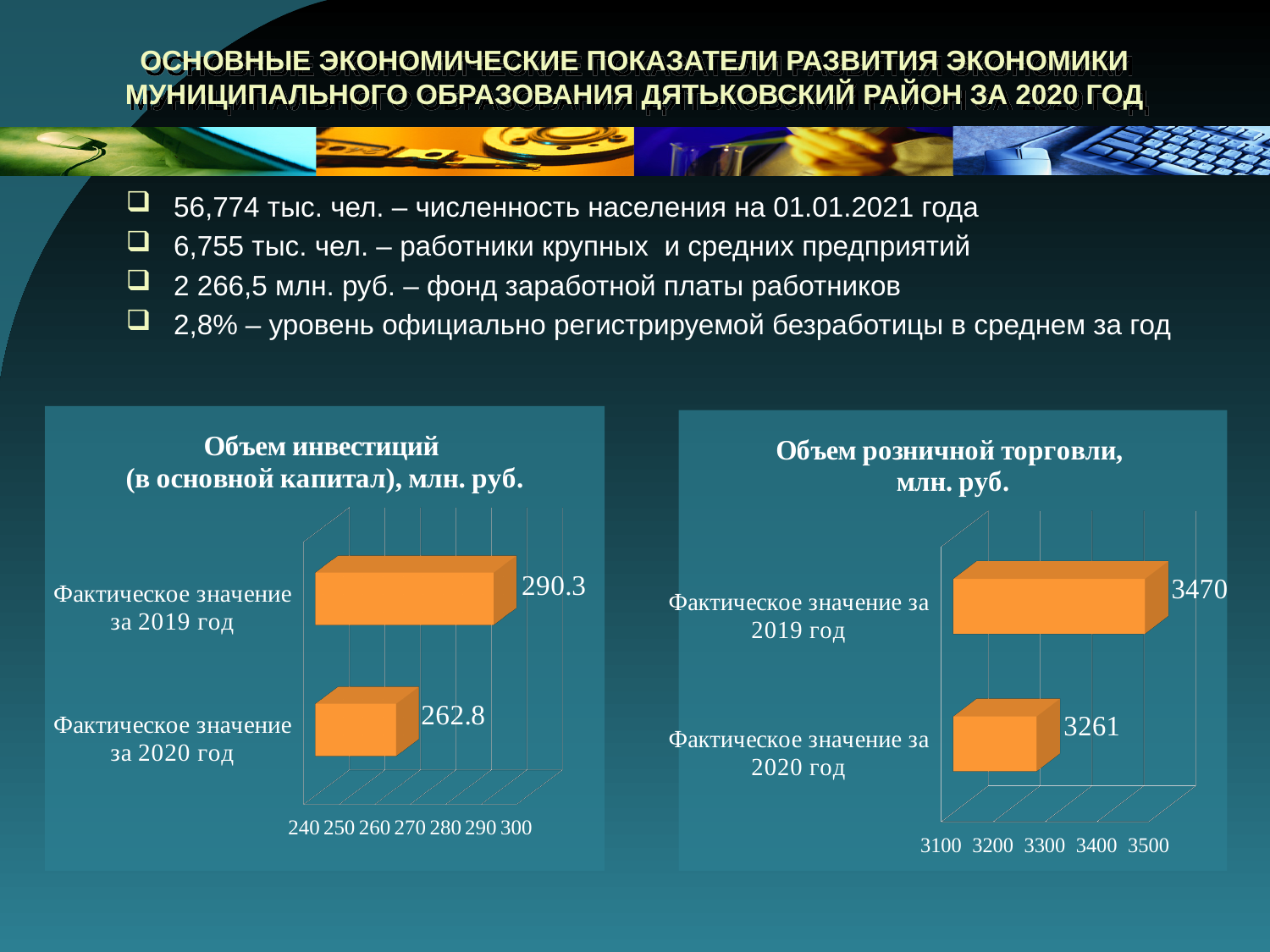

# ОСНОВНЫЕ ЭКОНОМИЧЕСКИЕ ПОКАЗАТЕЛИ РАЗВИТИЯ ЭКОНОМИКИ МУНИЦИПАЛЬНОГО ОБРАЗОВАНИЯ ДЯТЬКОВСКИЙ РАЙОН ЗА 2020 ГОД
56,774 тыс. чел. – численность населения на 01.01.2021 года
6,755 тыс. чел. – работники крупных  и средних предприятий
2 266,5 млн. руб. – фонд заработной платы работников
2,8% – уровень официально регистрируемой безработицы в среднем за год

[unsupported chart]

[unsupported chart]